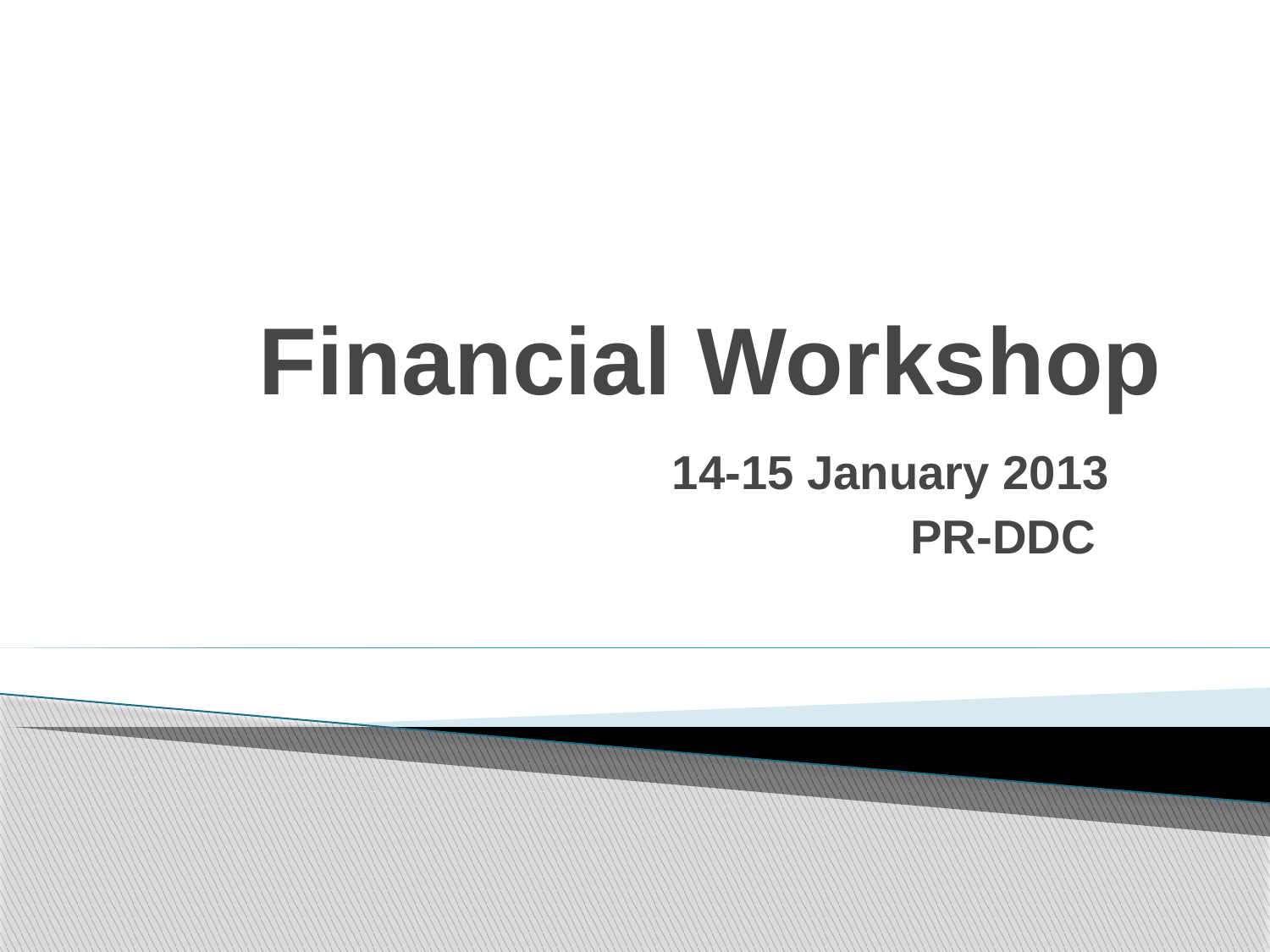

# Financial Workshop
14-15 January 2013
PR-DDC